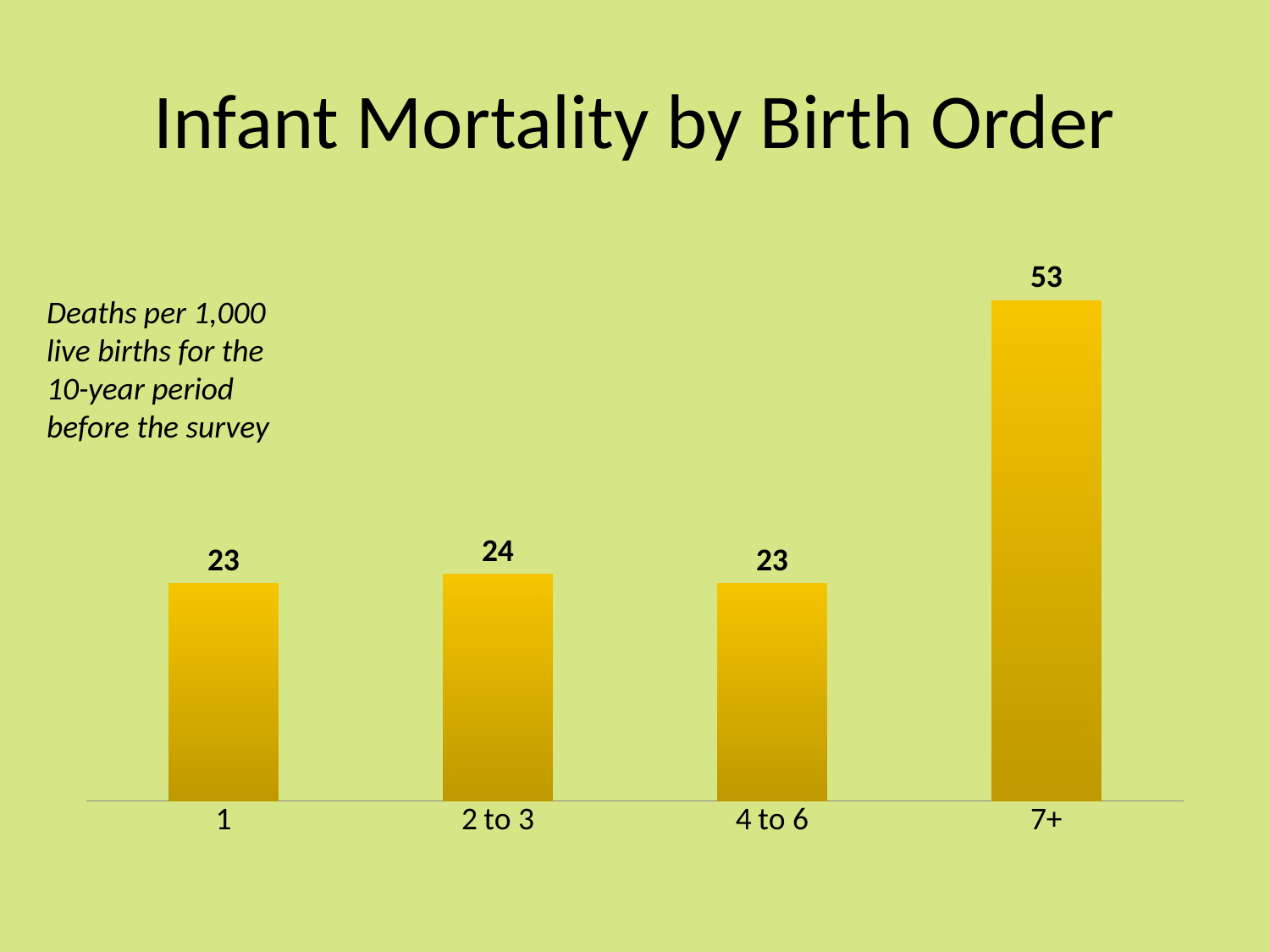

# Infant Mortality by Birth Order

### Chart

| Category | Series 1 |
|---|---|
| 1 | 23.0 |
| 2 to 3 | 24.0 |
| 4 to 6 | 23.0 |
| 7+ | 53.0 |
Deaths per 1,000 live births for the 10-year period before the survey